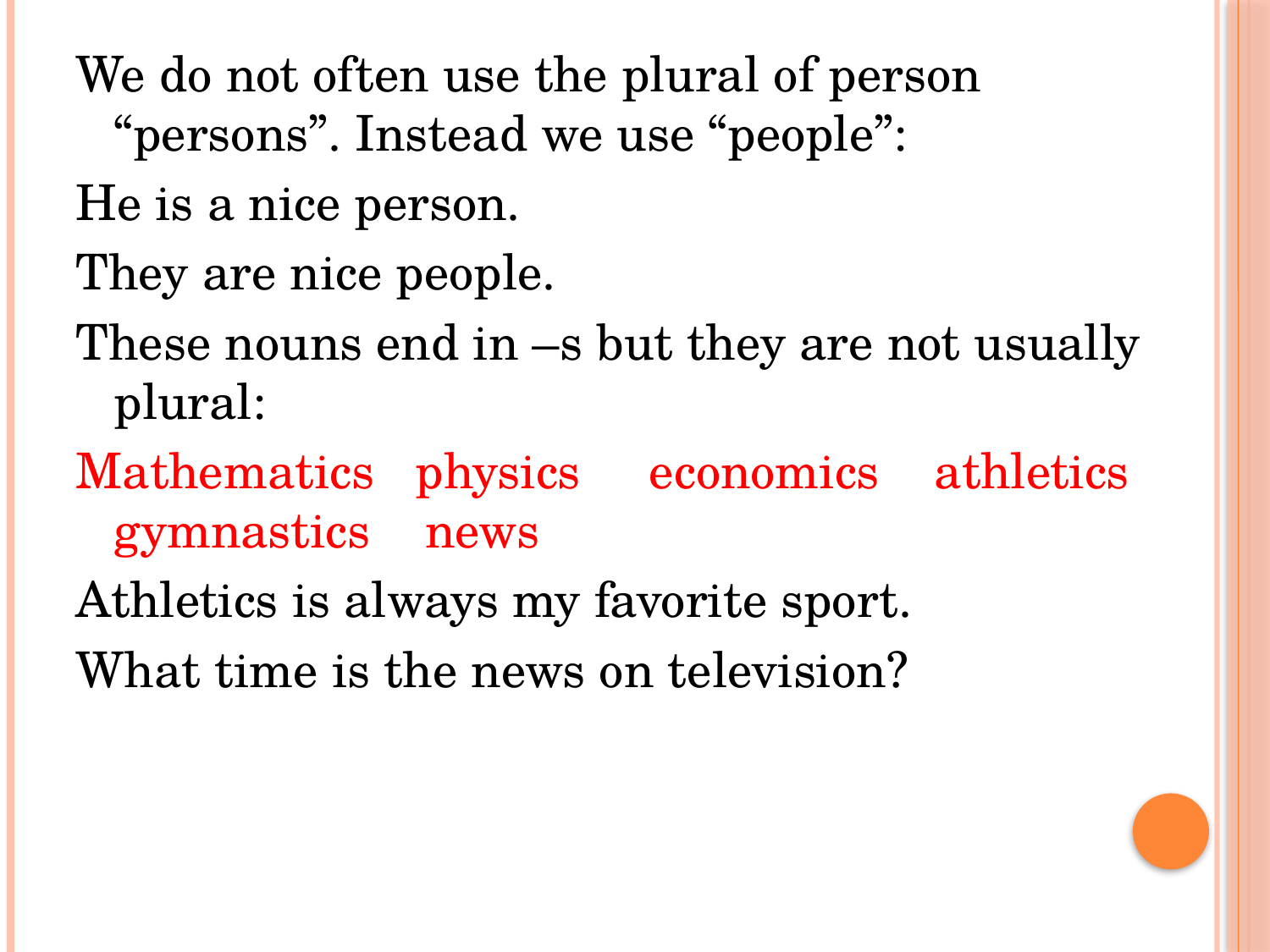

We do not often use the plural of person “persons”. Instead we use “people”:
He is a nice person.
They are nice people.
These nouns end in –s but they are not usually plural:
Mathematics   physics     economics    athletics   gymnastics    news
Athletics is always my favorite sport.
What time is the news on television?